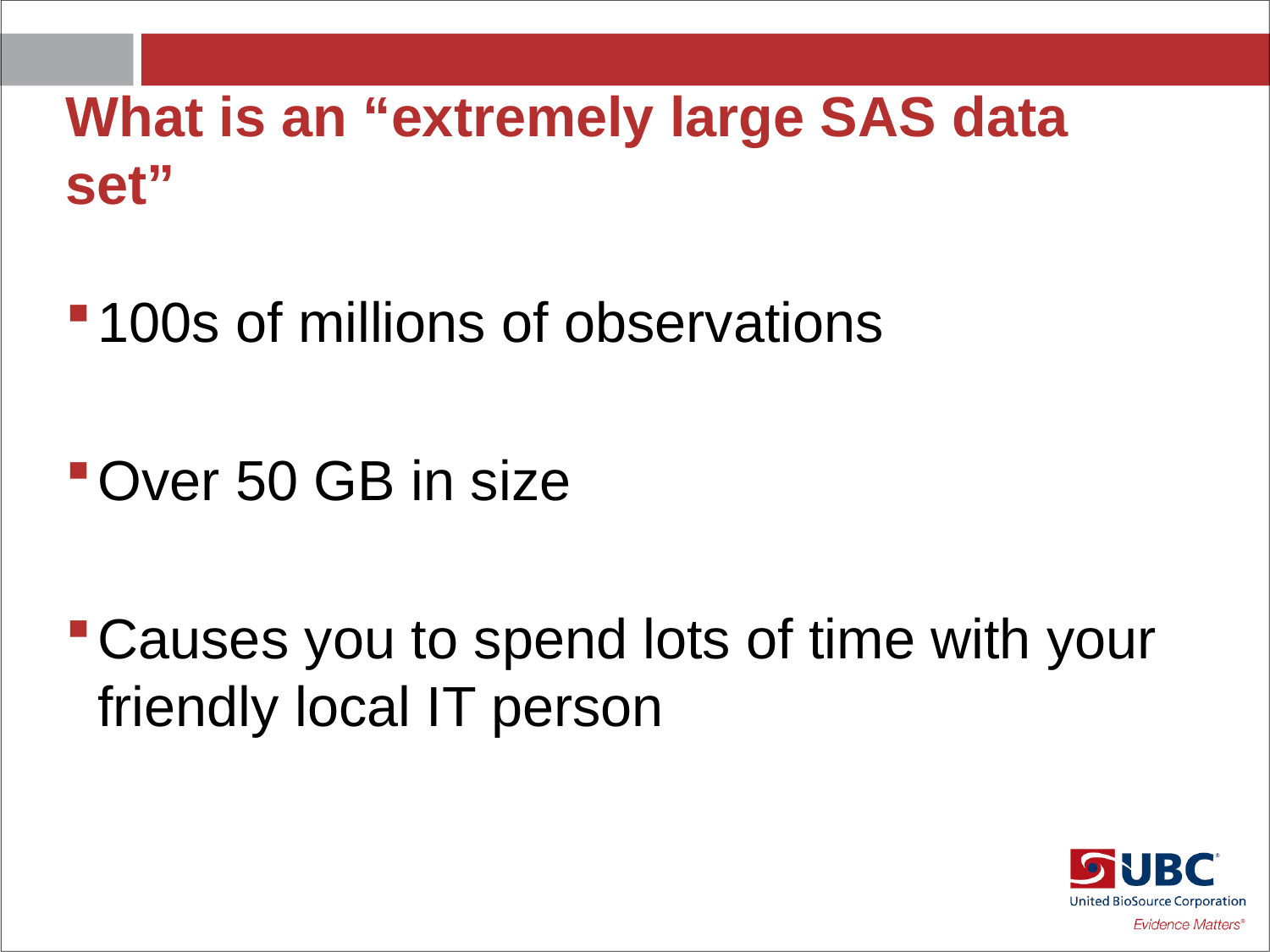

# What is an “extremely large SAS data set”

100s of millions of observations

Over 50 GB in size

Causes you to spend lots of time with your friendly local IT person